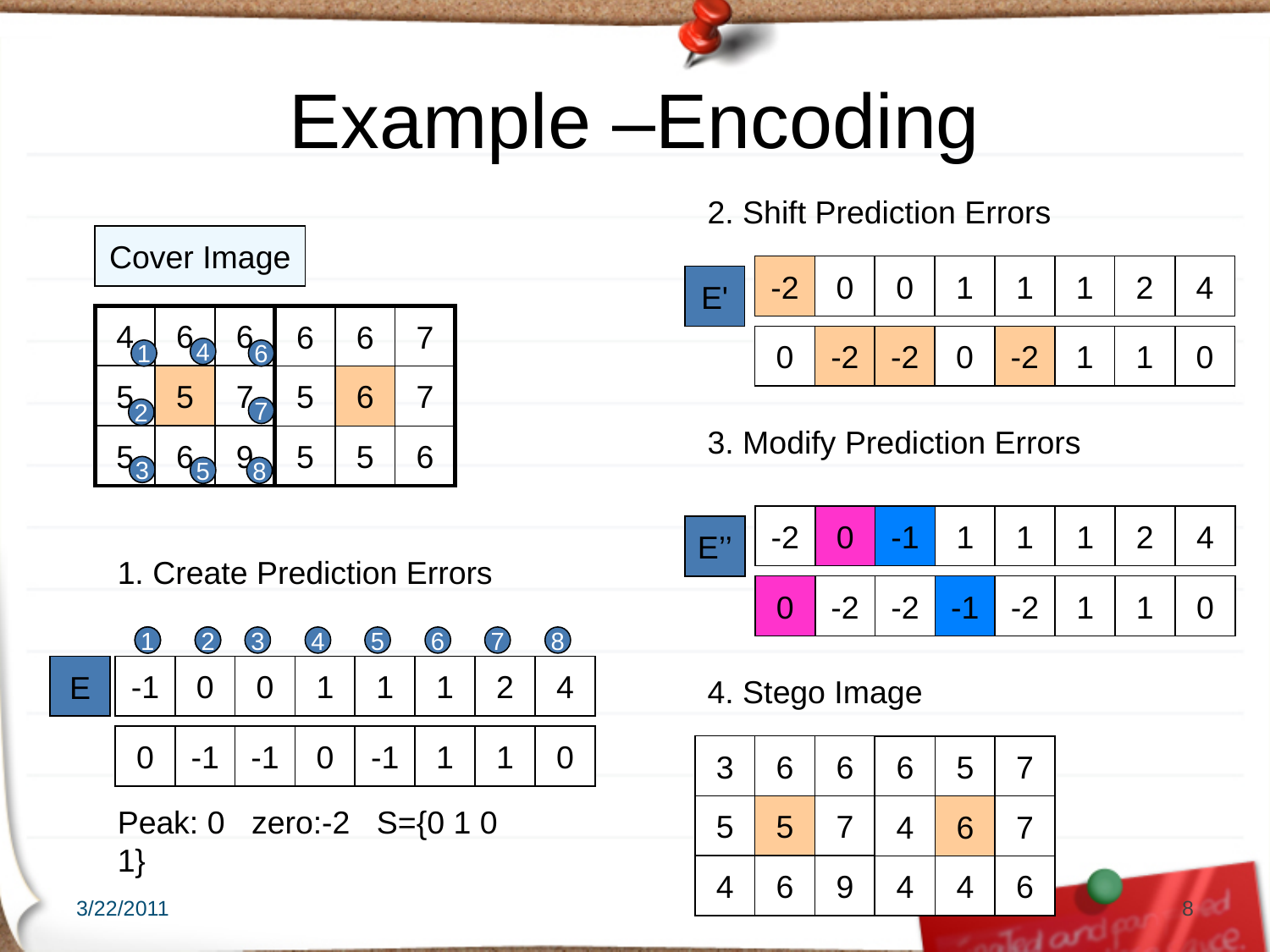

# Example –Encoding
2. Shift Prediction Errors
Cover Image
-2
0
0
1
1
1
2
4
E'
4

6
6
6

6
7
0
-2
-2
0
-2
1
1
0
4
1
6
5
5
7
5
6
7
7
2
3. Modify Prediction Errors
5
6
9
5
5
6
3
5
8
-2
0
-1
1
1
1
2
4
E’’
1. Create Prediction Errors
0
-2
-2
-1
-2
1
1
0
1
1
1
2
3
4
5
6
7
8
-1
0
0
1
1
1
2
4
E
4. Stego Image
0
-1
-1
0
-1
1
1
0
3
6
6
6
5
7
5
5
7
Peak: 0   zero:-2   S={0 1 0 1}
4
6
7
4
6
9
4
4
6
3/22/2011
8